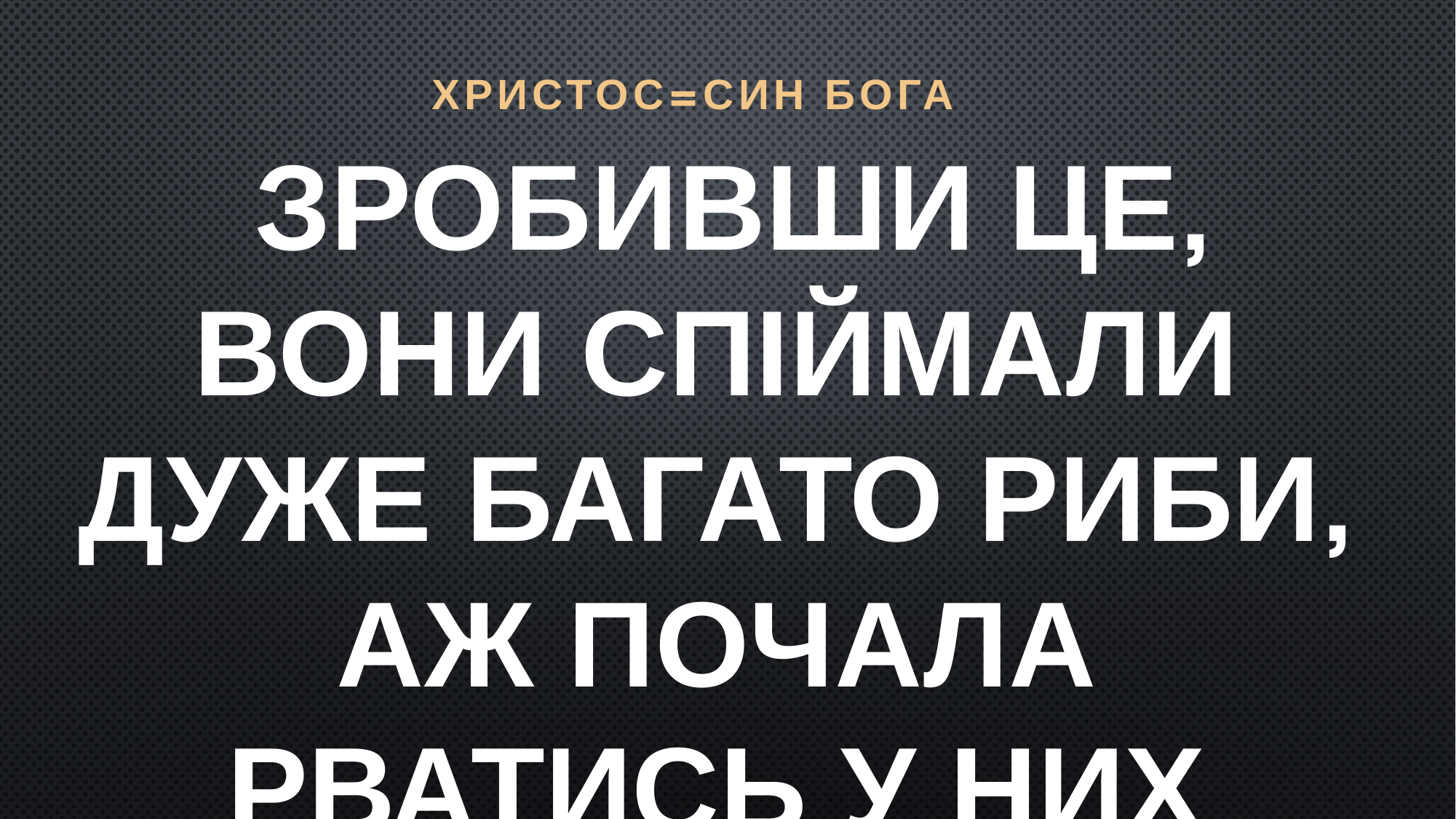

ХРИСТОС=СИН БОГА
 Зробивши це, вони спіймали дуже багато риби, аж почала рватись у них сіть.